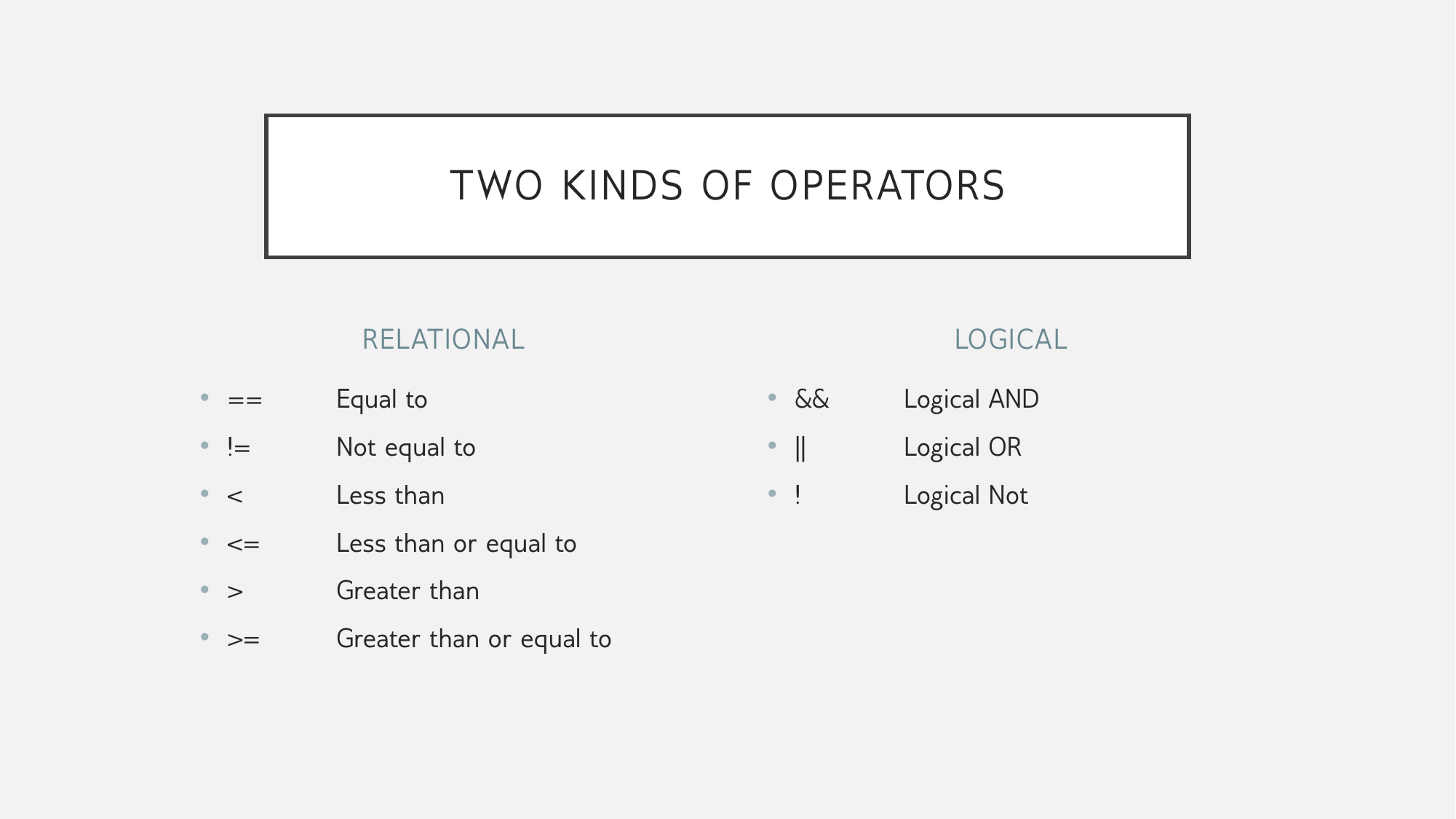

# Two Kinds of Operators
Relational
Logical
==	Equal to
!=	Not equal to
<	Less than
<=	Less than or equal to
>	Greater than
>=	Greater than or equal to
&&	Logical AND
||	Logical OR
!	Logical Not